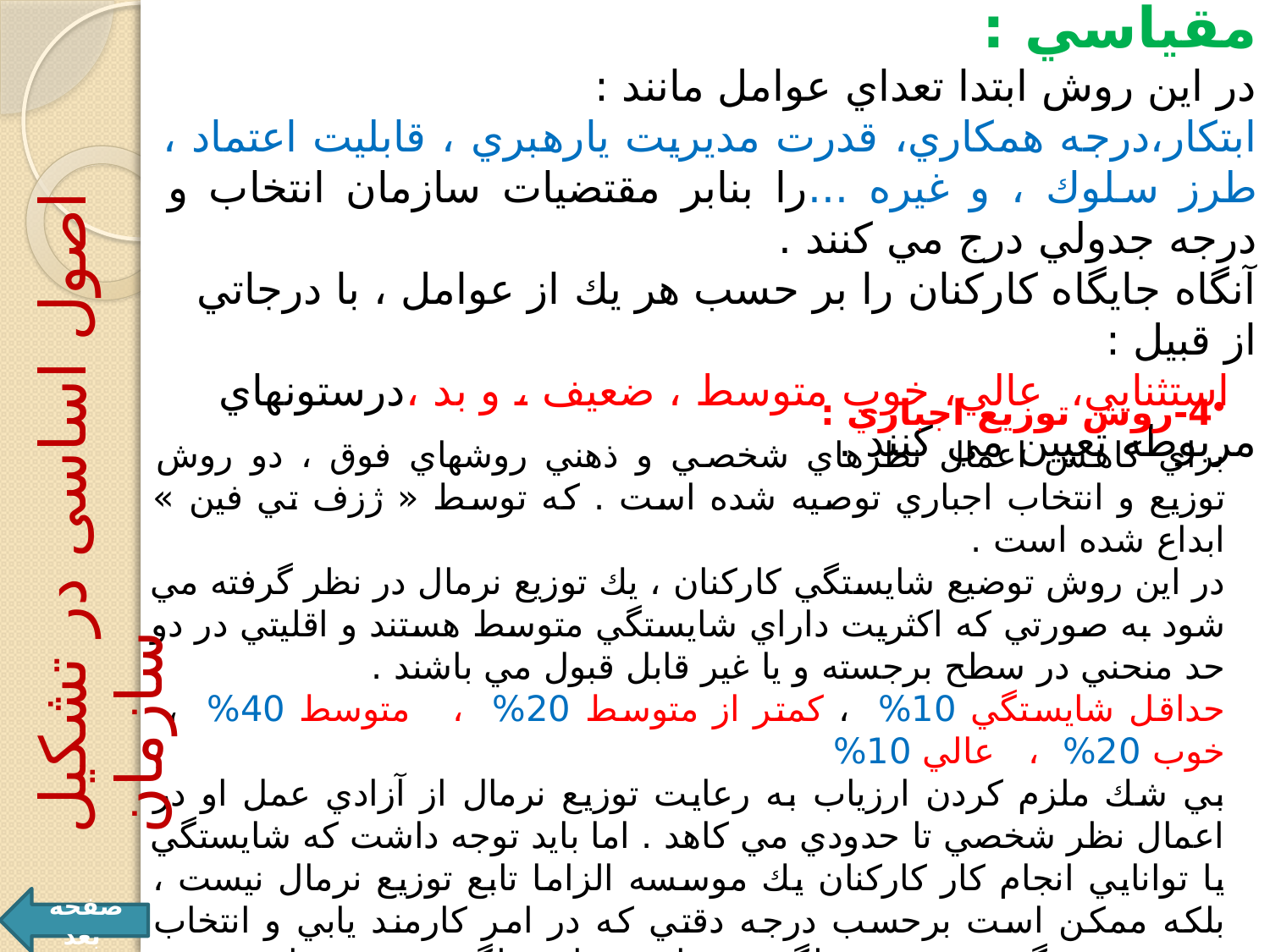

3- روش مقياسي :
در اين روش ابتدا تعداي عوامل مانند :
ابتكار،درجه همكاري، قدرت مديريت يارهبري ، قابليت اعتماد ، طرز سلوك ، و غيره ...را بنابر مقتضيات سازمان انتخاب و درجه جدولي درج مي كنند .
آنگاه جايگاه كاركنان را بر حسب هر يك از عوامل ، با درجاتي از قبيل :
  استثنايي،  عالي، خوب متوسط ، ضعيف ، و بد ،درستونهاي مربوطه تعيين مي كنند .
اصول اساسی در تشکیل سازمان
4-روش توزيع اجباري :
براي كاهش اعمال نظرهاي شخصي و ذهني روشهاي فوق ، دو روش توزيع و انتخاب اجباري توصيه شده است . كه توسط « ژزف تي فين » ابداع شده است .
در اين روش توضيع شايستگي كاركنان ، يك توزيع نرمال در نظر گرفته مي شود به صورتي كه اكثريت داراي شايستگي متوسط هستند و اقليتي در دو حد منحني در سطح برجسته و يا غير قابل قبول مي باشند .
حداقل شايستگي 10%  ، كمتر از متوسط 20%  ،   متوسط 40%  ،  خوب 20%  ،   عالي 10%
بي شك ملزم كردن ارزياب به رعايت توزيع نرمال از آزادي عمل او در اعمال نظر شخصي تا حدودي مي كاهد . اما بايد توجه داشت كه شايستگي يا توانايي انجام كار كاركنان يك موسسه الزاما تابع توزيع نرمال نيست ، بلكه ممكن است برحسب درجه دقتي كه در امر كارمند يابي و انتخاب صورت مي گيرد منحني چولگي به راست يا  چولگي به چپ داشته و در نتيجه در صد هاي مساوي براي دامنه هاي متقارن منحني مناسب نباشد .
صفحه  بعد